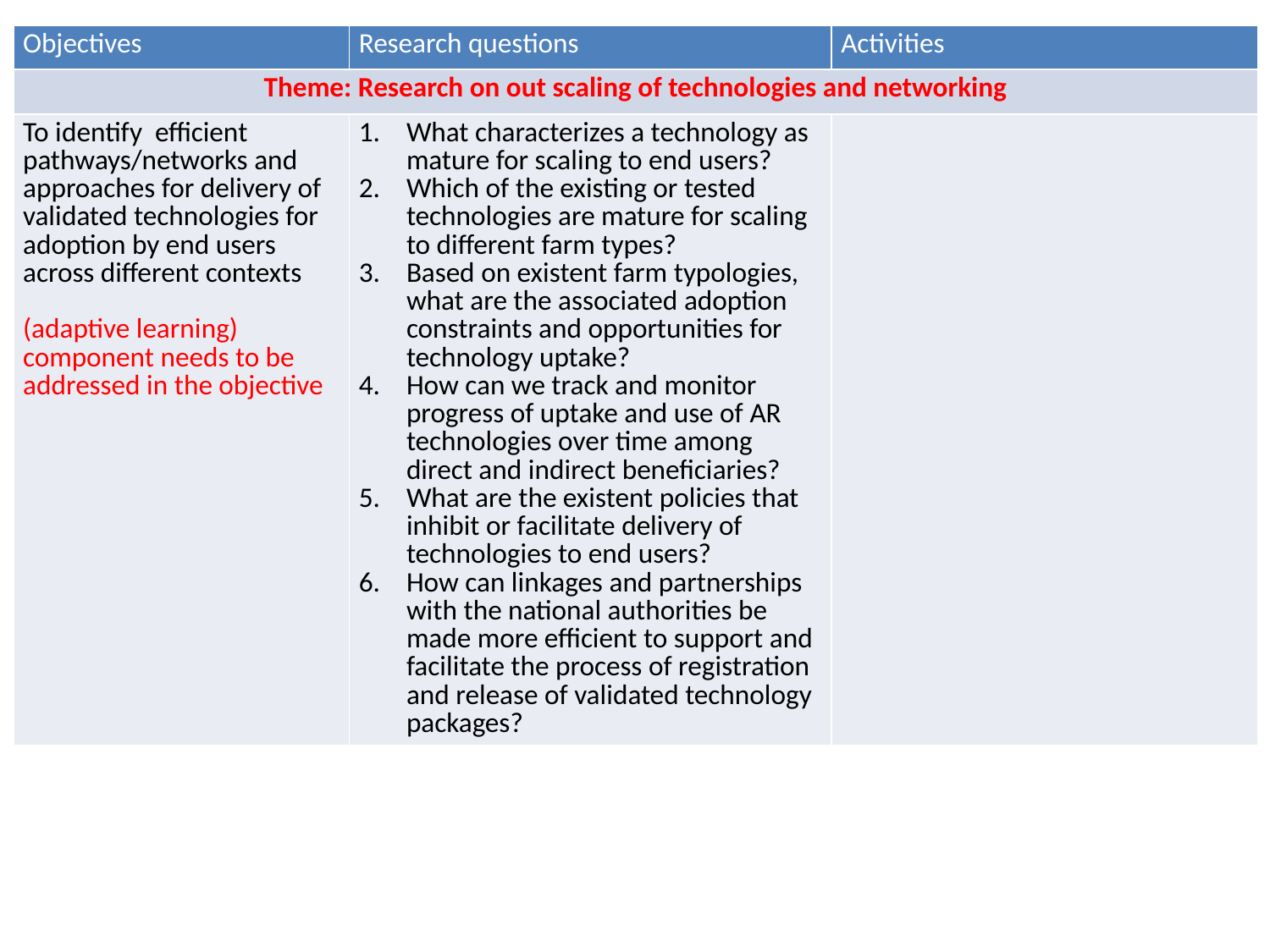

| Objectives | Research questions | Activities |
| --- | --- | --- |
| Theme: Research on out scaling of technologies and networking |  |  |
| To identify efficient pathways/networks and approaches for delivery of validated technologies for adoption by end users across different contexts (adaptive learning) component needs to be addressed in the objective | What characterizes a technology as mature for scaling to end users? Which of the existing or tested technologies are mature for scaling to different farm types? Based on existent farm typologies, what are the associated adoption constraints and opportunities for technology uptake? How can we track and monitor progress of uptake and use of AR technologies over time among direct and indirect beneficiaries? What are the existent policies that inhibit or facilitate delivery of technologies to end users? How can linkages and partnerships with the national authorities be made more efficient to support and facilitate the process of registration and release of validated technology packages? |  |